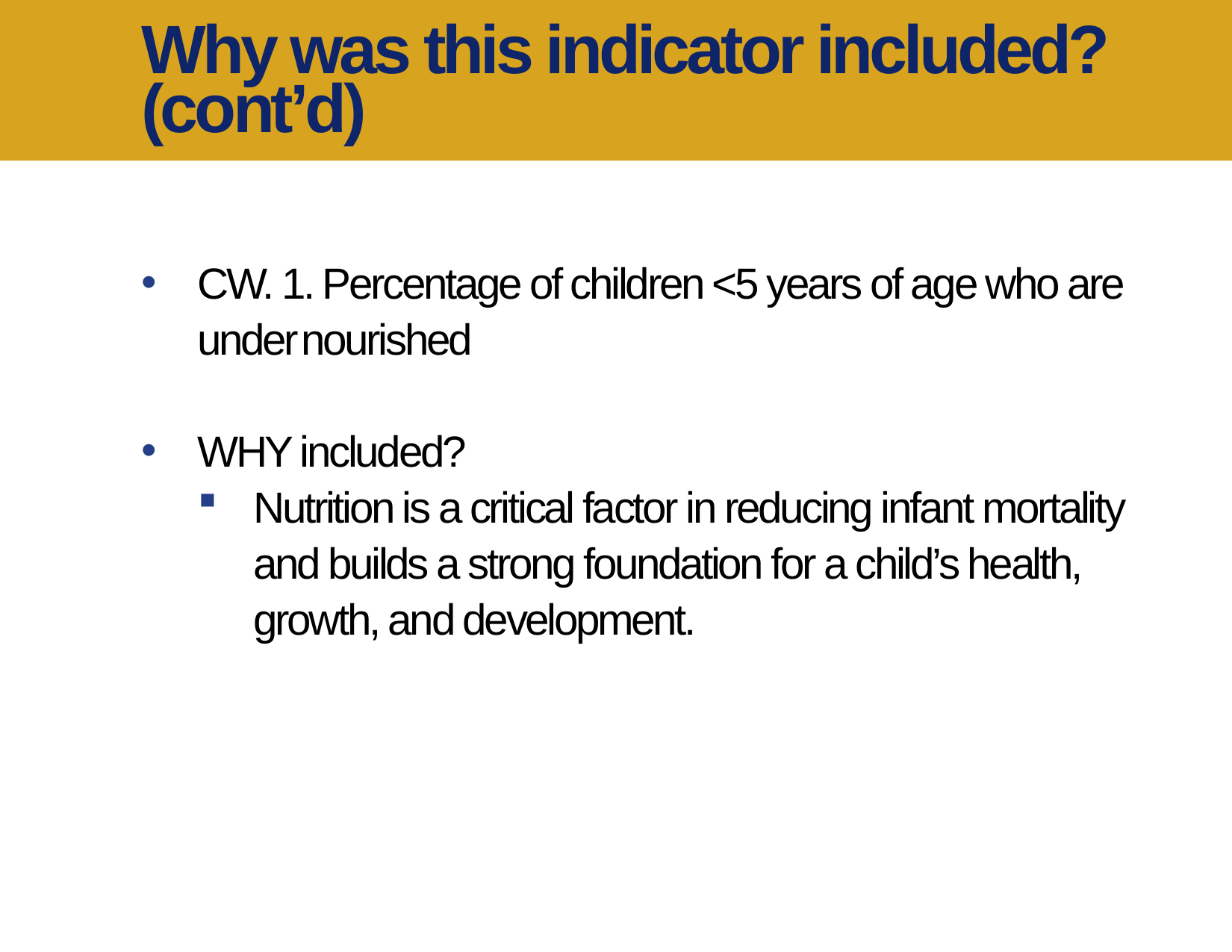

Why was this indicator included?
(cont’d)
CW. 1. Percentage of children <5 years of age who are under nourished

WHY included?
Nutrition is a critical factor in reducing infant mortality and builds a strong foundation for a child’s health, growth, and development.